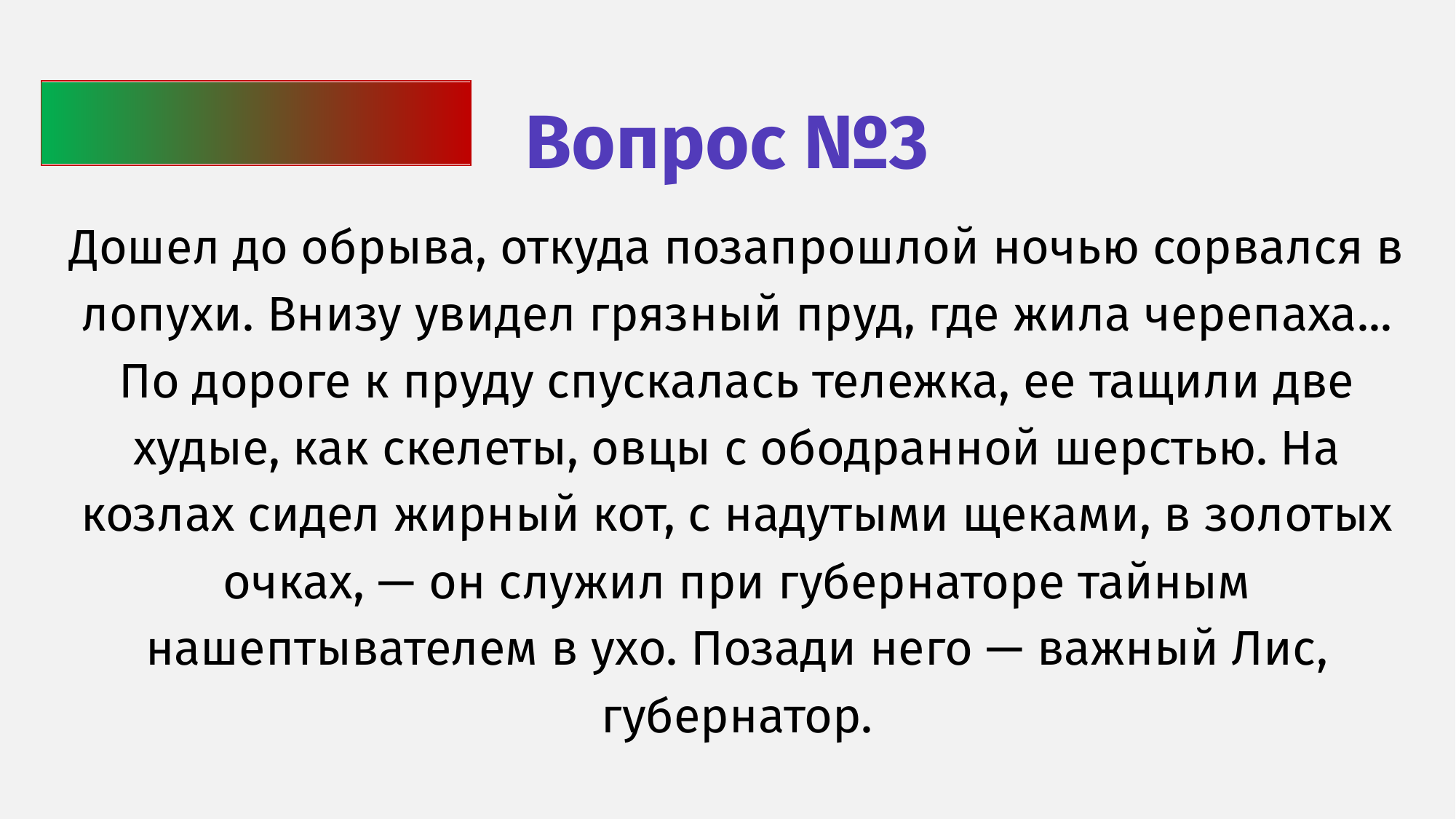

Вопрос №3
Дошел до обрыва, откуда позапрошлой ночью сорвался в лопухи. Внизу увидел грязный пруд, где жила черепаха... По дороге к пруду спускалась тележка, ее тащили две худые, как скелеты, овцы с ободранной шерстью. На козлах сидел жирный кот, с надутыми щеками, в золотых очках, — он служил при губернаторе тайным нашептывателем в ухо. Позади него — важный Лис, губернатор.